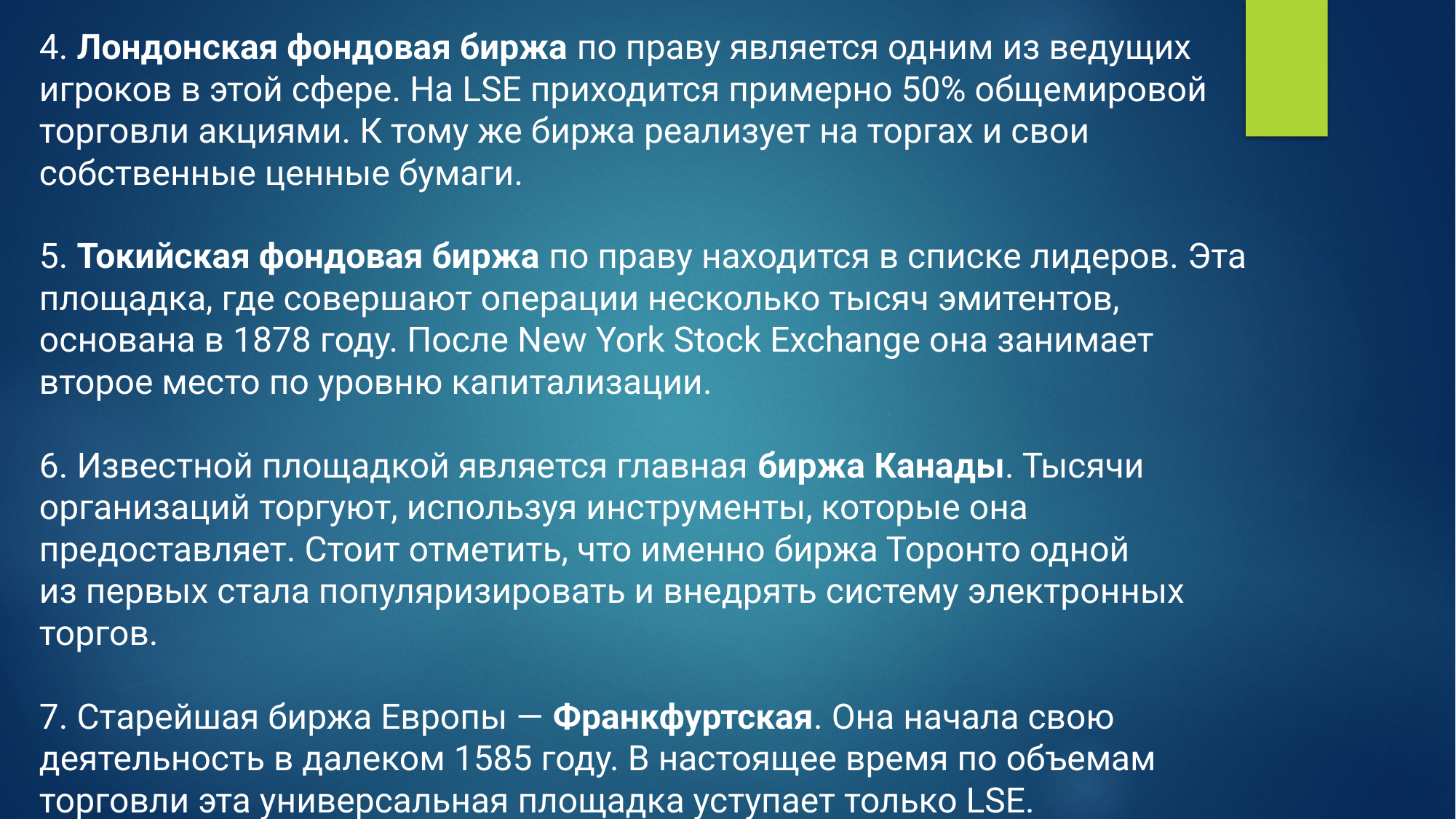

4. Лондонская фондовая биржа по праву является одним из ведущих игроков в этой сфере. На LSE приходится примерно 50% общемировой торговли акциями. К тому же биржа реализует на торгах и свои собственные ценные бумаги.

5. Токийская фондовая биржа по праву находится в списке лидеров. Эта площадка, где совершают операции несколько тысяч эмитентов, основана в 1878 году. После New York Stock Exchange она занимает второе место по уровню капитализации.

6. Известной площадкой является главная биржа Канады. Тысячи организаций торгуют, используя инструменты, которые она предоставляет. Стоит отметить, что именно биржа Торонто одной из первых стала популяризировать и внедрять систему электронных торгов.

7. Старейшая биржа Европы — Франкфуртская. Она начала свою деятельность в далеком 1585 году. В настоящее время по объемам торговли эта универсальная площадка уступает только LSE.